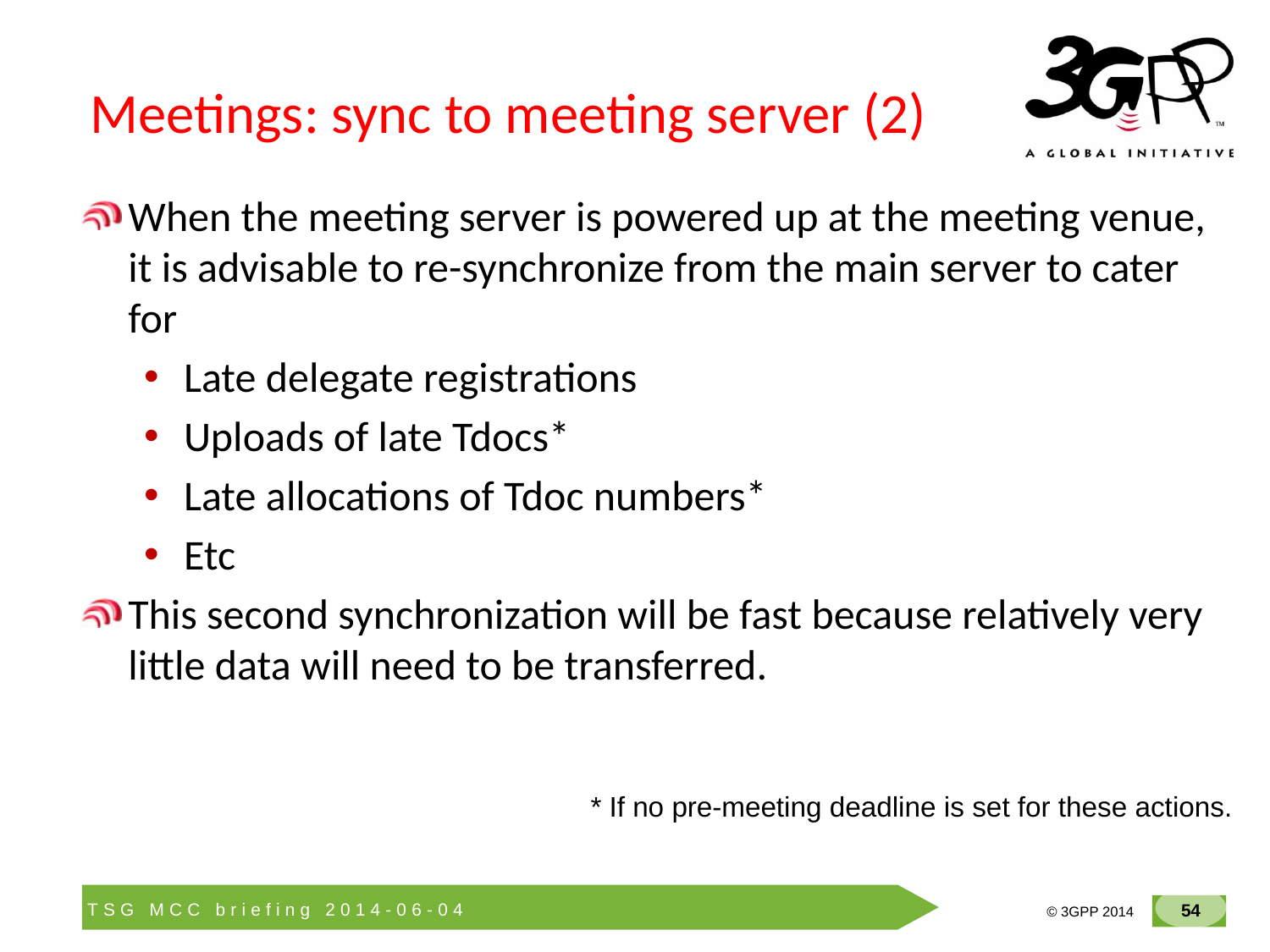

# Meetings: sync to meeting server (2)
When the meeting server is powered up at the meeting venue, it is advisable to re-synchronize from the main server to cater for
Late delegate registrations
Uploads of late Tdocs*
Late allocations of Tdoc numbers*
Etc
This second synchronization will be fast because relatively very little data will need to be transferred.

* If no pre-meeting deadline is set for these actions.